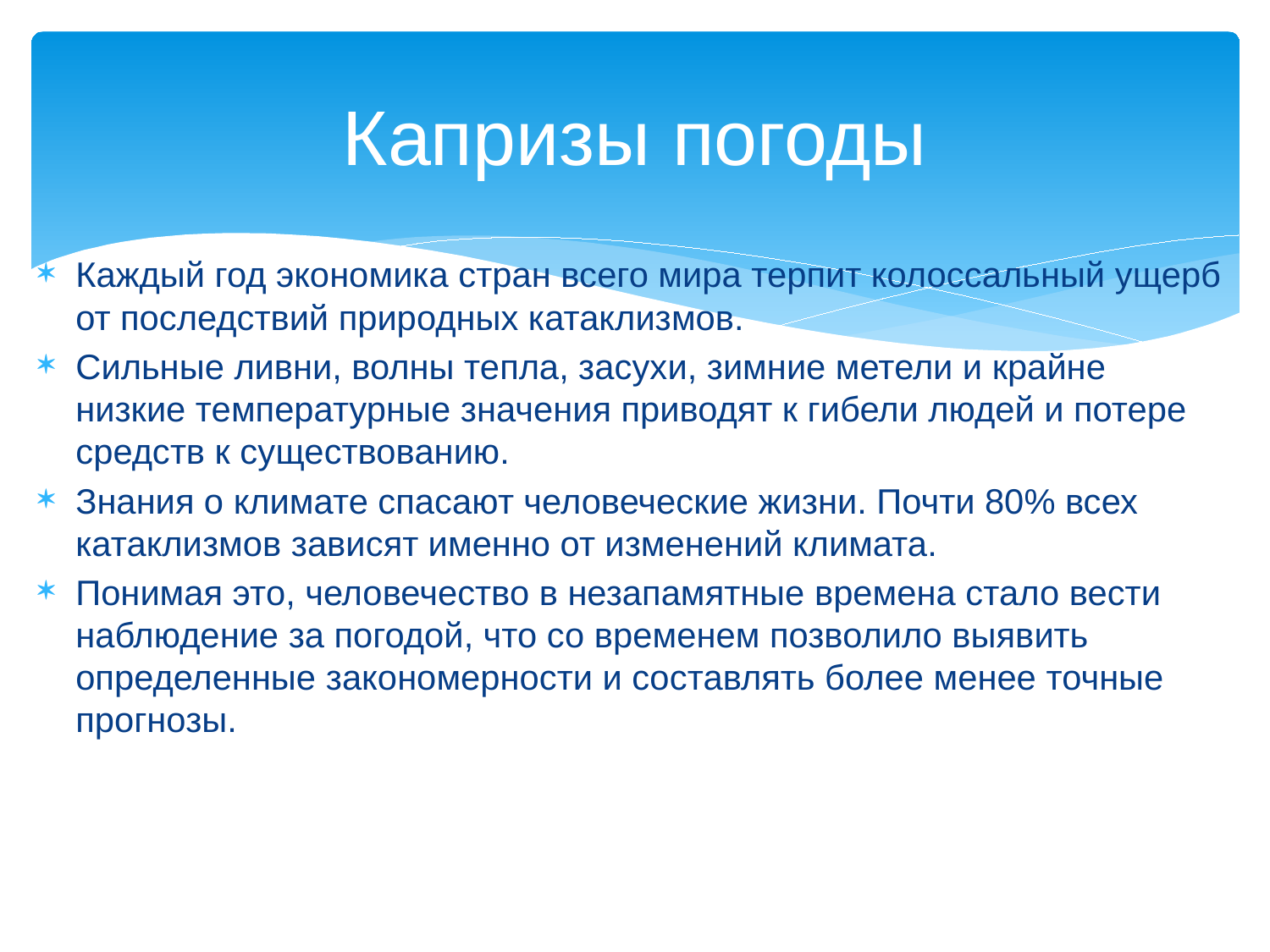

# Капризы погоды
Каждый год экономика стран всего мира терпит колоссальный ущерб от последствий природных катаклизмов.
Сильные ливни, волны тепла, засухи, зимние метели и крайне низкие температурные значения приводят к гибели людей и потере средств к существованию.
Знания о климате спасают человеческие жизни. Почти 80% всех катаклизмов зависят именно от изменений климата.
Понимая это, человечество в незапамятные времена стало вести наблюдение за погодой, что со временем позволило выявить определенные закономерности и составлять более менее точные прогнозы.